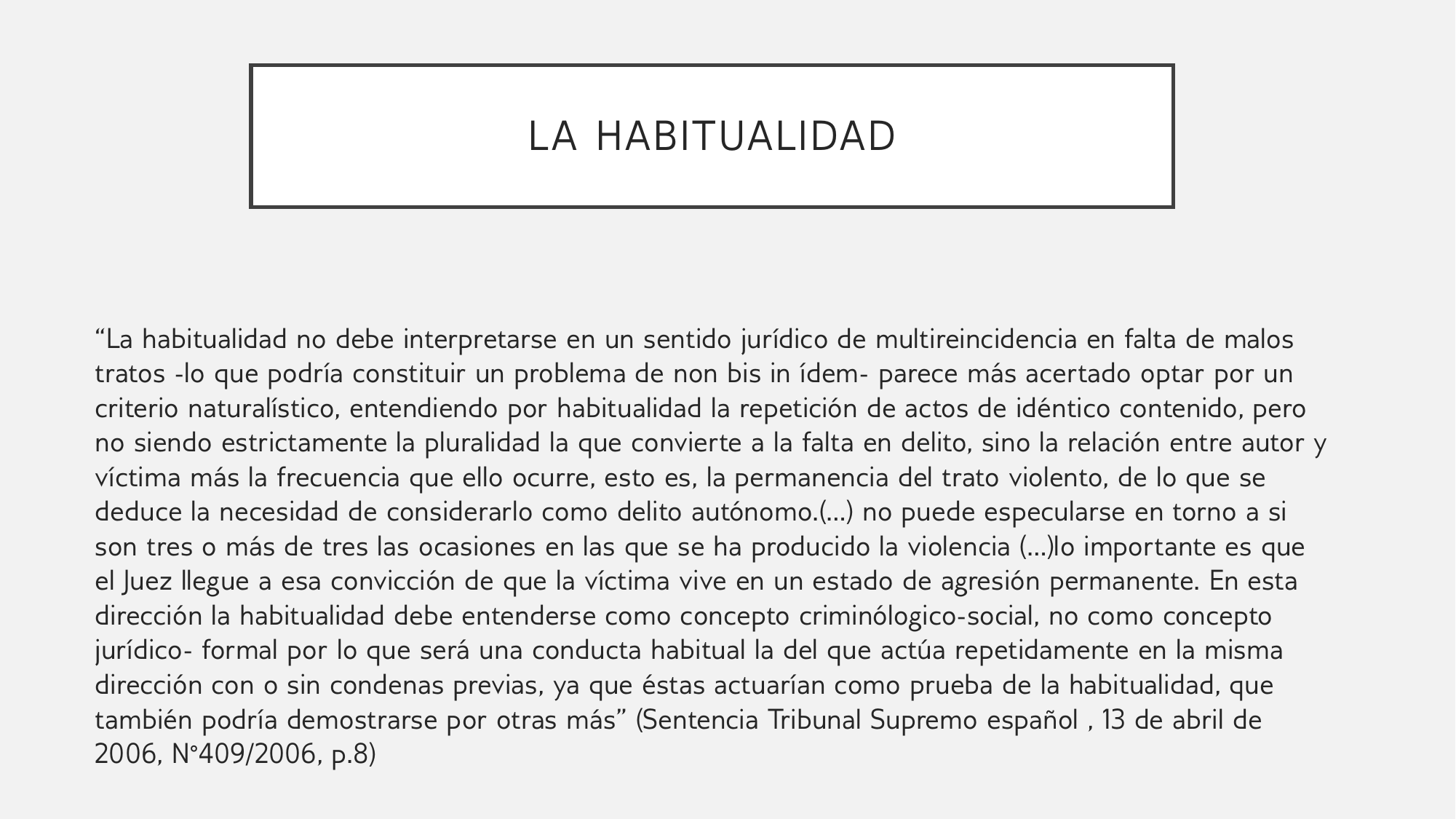

# La habitualidad

“La habitualidad no debe interpretarse en un sentido jurídico de multireincidencia en falta de malos tratos -lo que podría constituir un problema de non bis in ídem- parece más acertado optar por un criterio naturalístico, entendiendo por habitualidad la repetición de actos de idéntico contenido, pero no siendo estrictamente la pluralidad la que convierte a la falta en delito, sino la relación entre autor y víctima más la frecuencia que ello ocurre, esto es, la permanencia del trato violento, de lo que se deduce la necesidad de considerarlo como delito autónomo.(…) no puede especularse en torno a si son tres o más de tres las ocasiones en las que se ha producido la violencia (…)lo importante es que el Juez llegue a esa convicción de que la víctima vive en un estado de agresión permanente. En esta dirección la habitualidad debe entenderse como concepto criminólogico-social, no como concepto jurídico- formal por lo que será una conducta habitual la del que actúa repetidamente en la misma dirección con o sin condenas previas, ya que éstas actuarían como prueba de la habitualidad, que también podría demostrarse por otras más” (Sentencia Tribunal Supremo español , 13 de abril de 2006, N°409/2006, p.8)